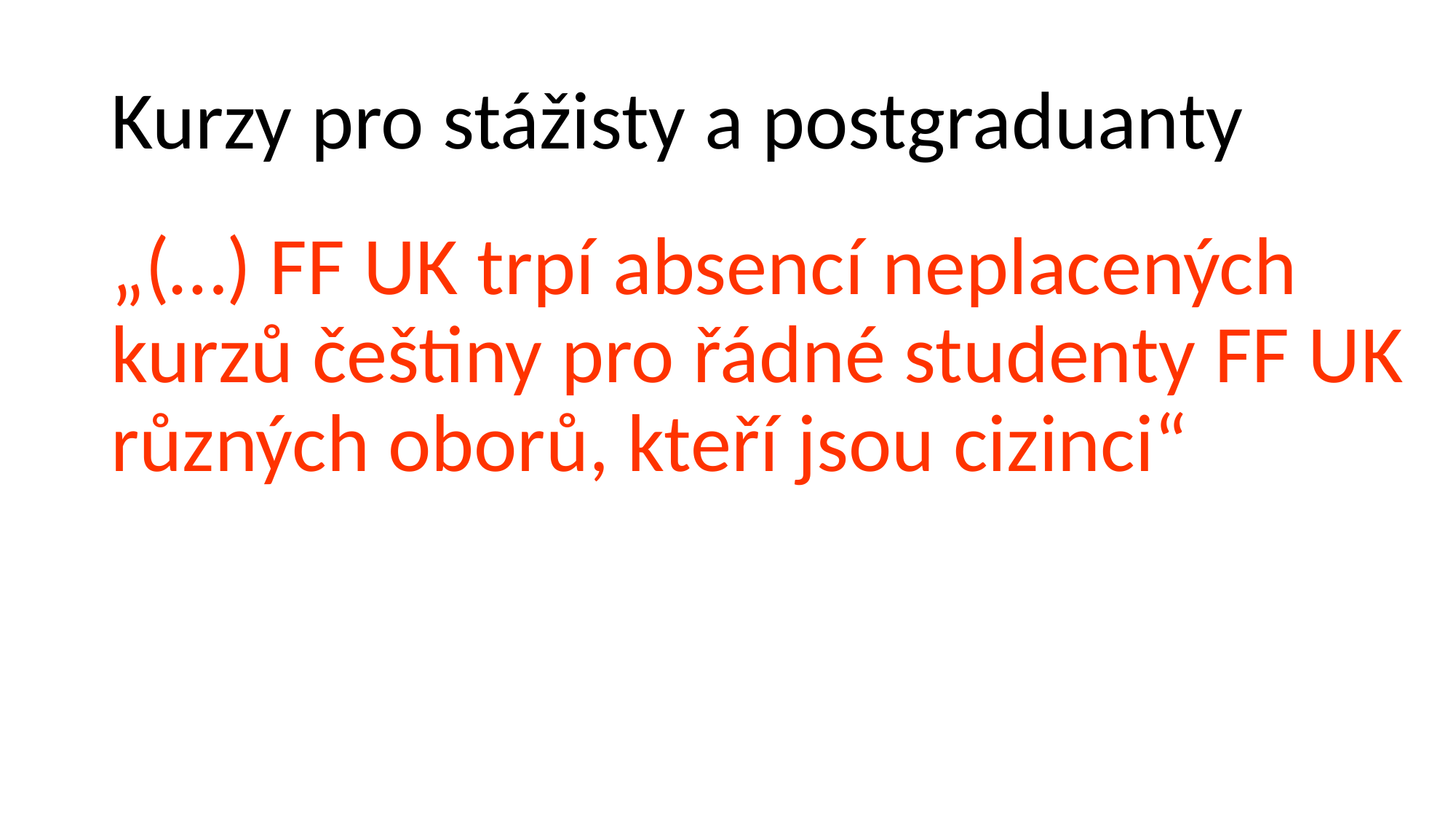

# Kurzy pro stážisty a postgraduanty
„(…) FF UK trpí absencí neplacených kurzů češtiny pro řádné studenty FF UK různých oborů, kteří jsou cizinci“